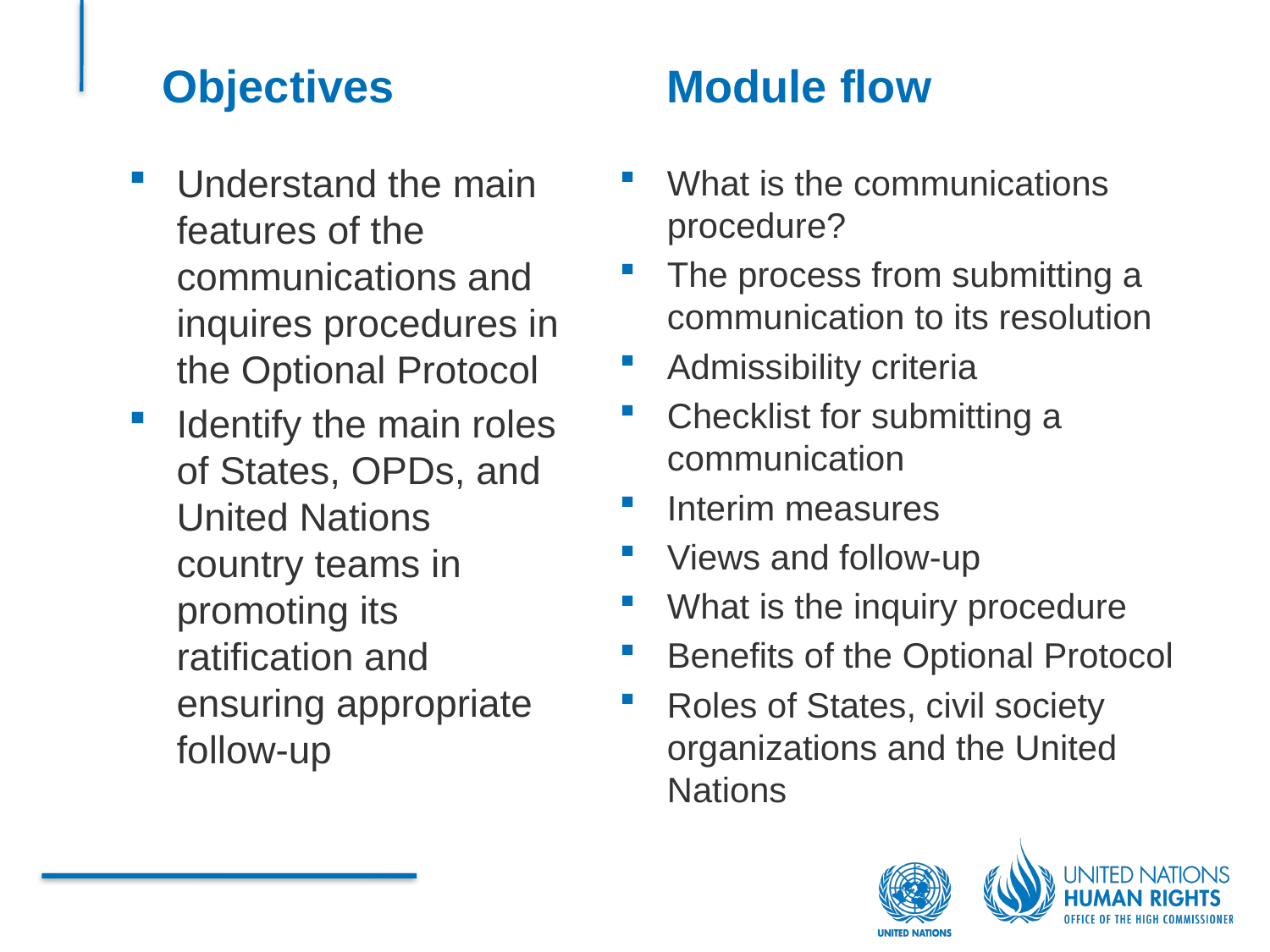

Objectives
Module flow
Understand the main features of the communications and inquires procedures in the Optional Protocol
Identify the main roles of States, OPDs, and United Nations country teams in promoting its ratification and ensuring appropriate follow-up
What is the communications procedure?
The process from submitting a communication to its resolution
Admissibility criteria
Checklist for submitting a communication
Interim measures
Views and follow-up
What is the inquiry procedure
Benefits of the Optional Protocol
Roles of States, civil society organizations and the United Nations